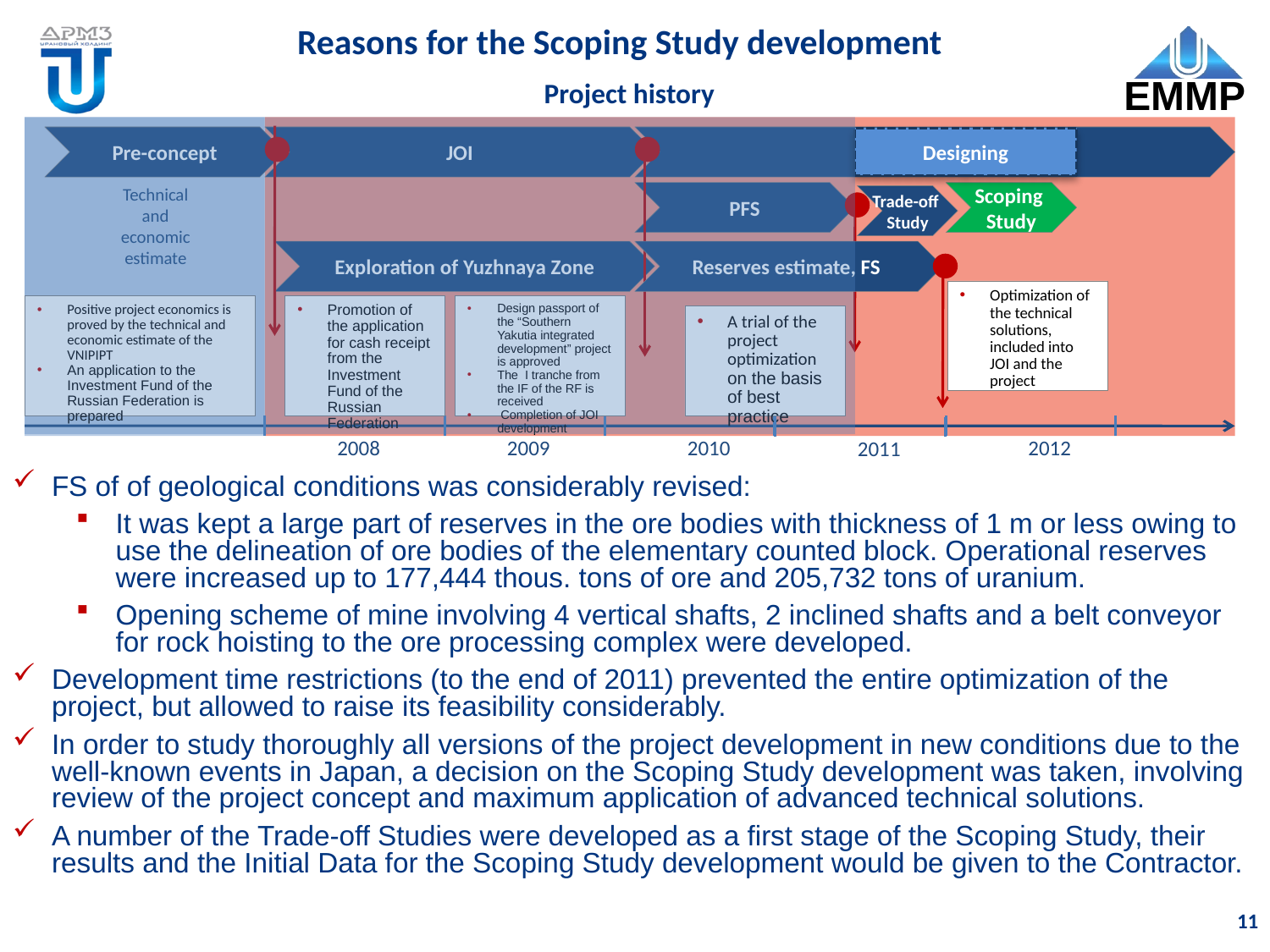

Reasons for the Scoping Study development
Project history

Pre-concept
JOI
Designing
Designing

PFS
Scoping
Study
Trade-off
Study

Technical and economic estimate
Exploration of Yuzhnaya Zone
Reserves estimate, FS

Optimization of the technical solutions, included into JOI and the project

Positive project economics is proved by the technical and economic estimate of the VNIPIPT
An application to the Investment Fund of the Russian Federation is prepared

Promotion of the application for cash receipt from the Investment Fund of the Russian Federation
Design passport of the “Southern Yakutia integrated development” project is approved
The  I tranche from the IF of the RF is received
 Completion of JOI development

A trial of the project optimization on the basis of best practice

2008
2009
2010
2012
2011
FS of of geological conditions was considerably revised:
It was kept a large part of reserves in the ore bodies with thickness of 1 m or less owing to use the delineation of ore bodies of the elementary counted block. Operational reserves were increased up to 177,444 thous. tons of ore and 205,732 tons of uranium.
Opening scheme of mine involving 4 vertical shafts, 2 inclined shafts and a belt conveyor for rock hoisting to the ore processing complex were developed.
Development time restrictions (to the end of 2011) prevented the entire optimization of the project, but allowed to raise its feasibility considerably.
In order to study thoroughly all versions of the project development in new conditions due to the well-known events in Japan, a decision on the Scoping Study development was taken, involving review of the project concept and maximum application of advanced technical solutions.
A number of the Trade-off Studies were developed as a first stage of the Scoping Study, their results and the Initial Data for the Scoping Study development would be given to the Contractor.
11